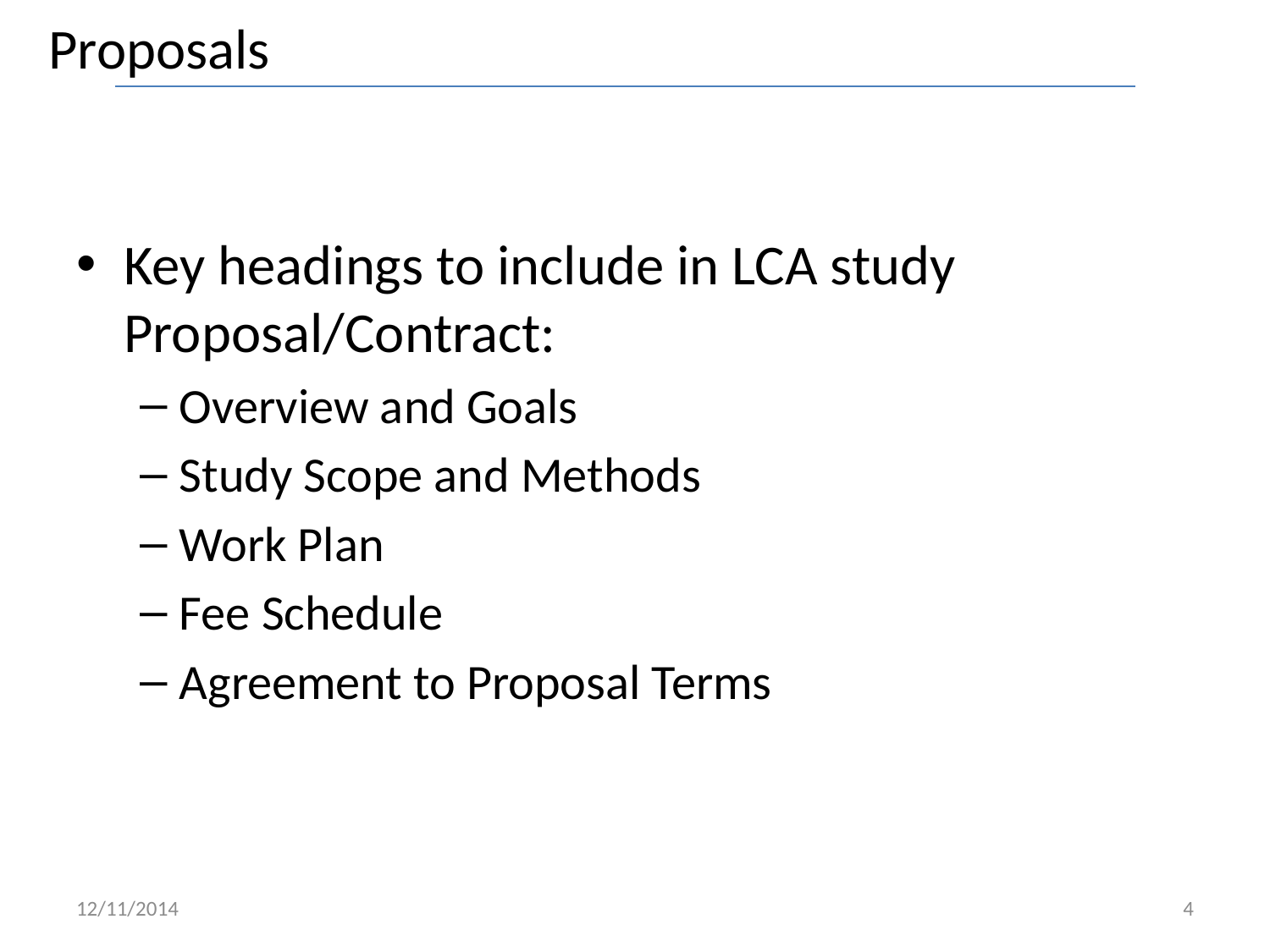

Proposals
#
Key headings to include in LCA study Proposal/Contract:
Overview and Goals
Study Scope and Methods
Work Plan
Fee Schedule
Agreement to Proposal Terms
12/11/2014
4